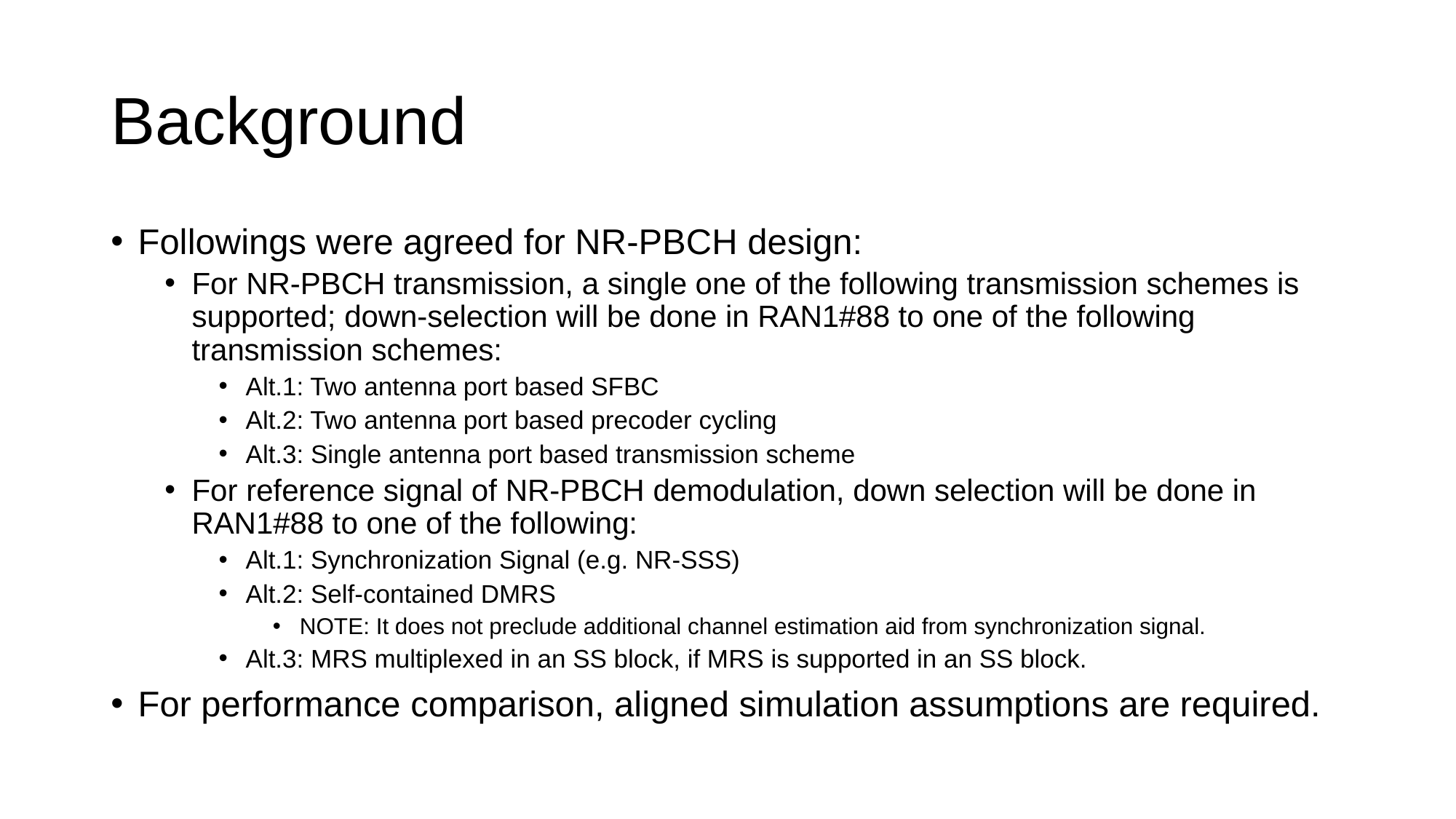

# Background
Followings were agreed for NR-PBCH design:
For NR-PBCH transmission, a single one of the following transmission schemes is supported; down-selection will be done in RAN1#88 to one of the following transmission schemes:
Alt.1: Two antenna port based SFBC
Alt.2: Two antenna port based precoder cycling
Alt.3: Single antenna port based transmission scheme
For reference signal of NR-PBCH demodulation, down selection will be done in RAN1#88 to one of the following:
Alt.1: Synchronization Signal (e.g. NR-SSS)
Alt.2: Self-contained DMRS
NOTE: It does not preclude additional channel estimation aid from synchronization signal.
Alt.3: MRS multiplexed in an SS block, if MRS is supported in an SS block.
For performance comparison, aligned simulation assumptions are required.